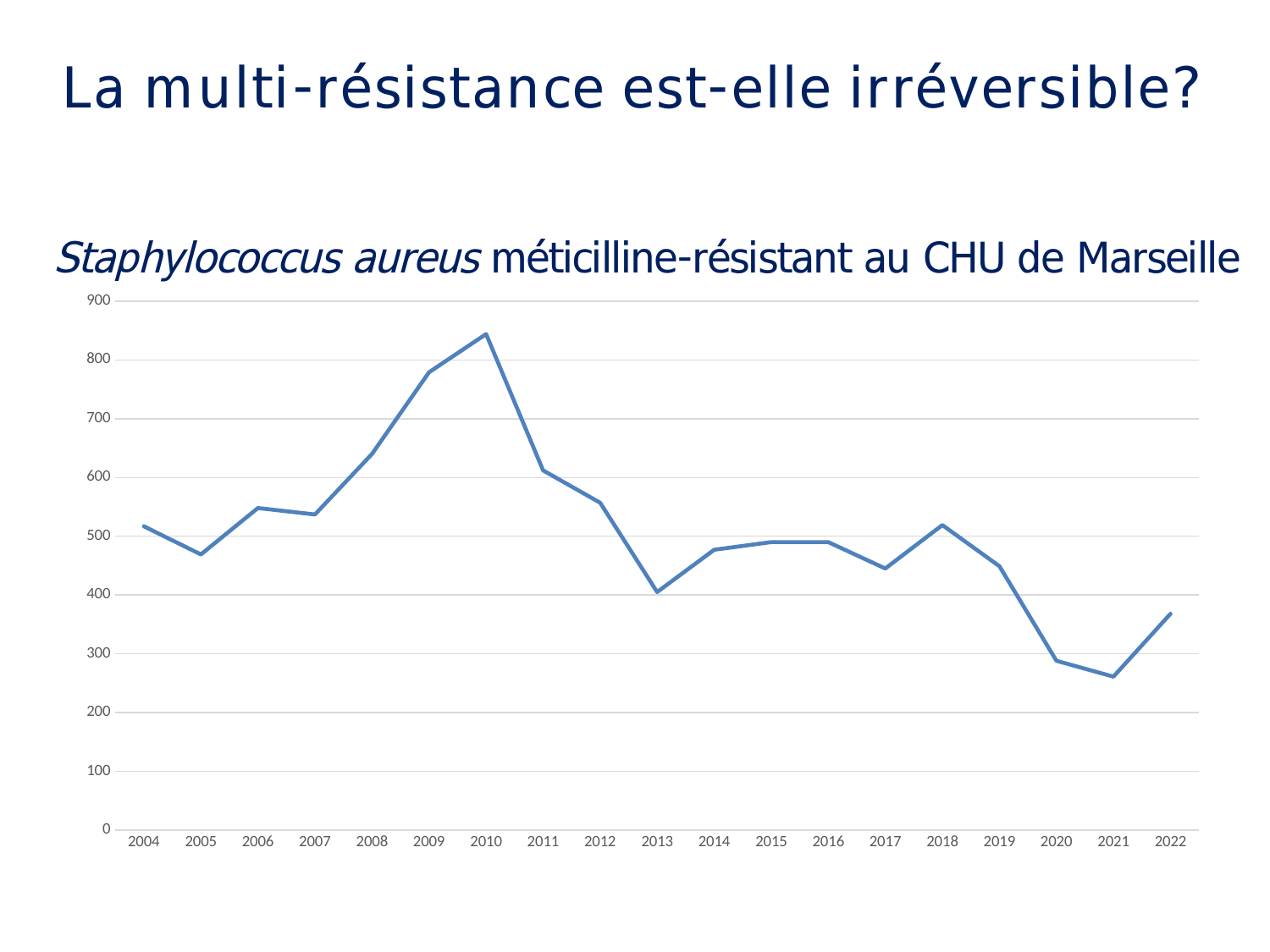

La multi-résistance est-elle irréversible?
Staphylococcus aureus méticilline-résistant au CHU de Marseille

### Chart

| Category |  |
|---|---|
| 2004 | 517.0 |
| 2005 | 469.0 |
| 2006 | 548.0 |
| 2007 | 537.0 |
| 2008 | 640.0 |
| 2009 | 779.0 |
| 2010 | 844.0 |
| 2011 | 612.0 |
| 2012 | 557.0 |
| 2013 | 405.0 |
| 2014 | 477.0 |
| 2015 | 490.0 |
| 2016 | 490.0 |
| 2017 | 445.0 |
| 2018 | 519.0 |
| 2019 | 449.0 |
| 2020 | 288.0 |
| 2021 | 261.0 |
| 2022 | 368.0 |